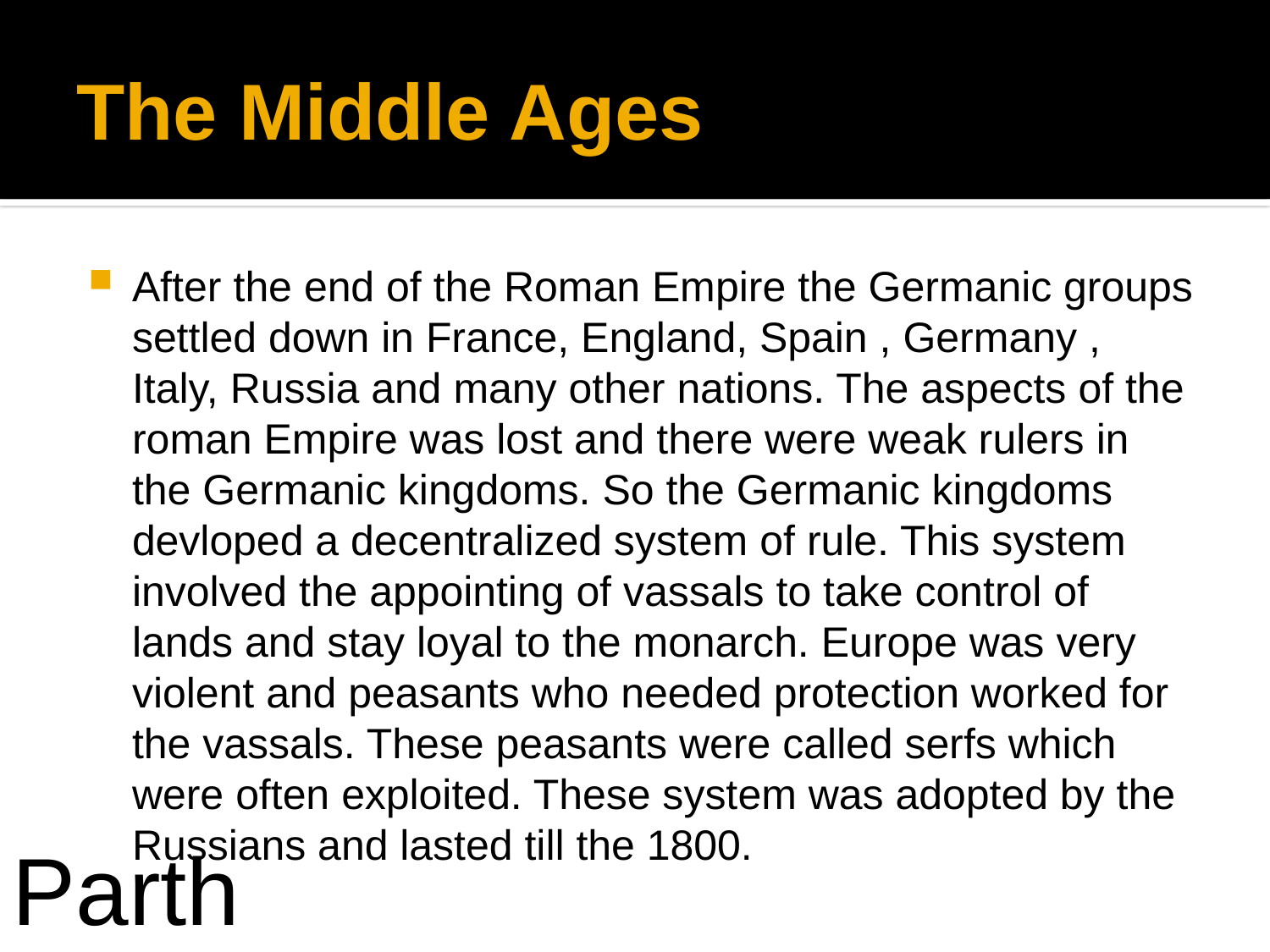

# The Middle Ages
After the end of the Roman Empire the Germanic groups settled down in France, England, Spain , Germany , Italy, Russia and many other nations. The aspects of the roman Empire was lost and there were weak rulers in the Germanic kingdoms. So the Germanic kingdoms devloped a decentralized system of rule. This system involved the appointing of vassals to take control of lands and stay loyal to the monarch. Europe was very violent and peasants who needed protection worked for the vassals. These peasants were called serfs which were often exploited. These system was adopted by the Russians and lasted till the 1800.
Parth